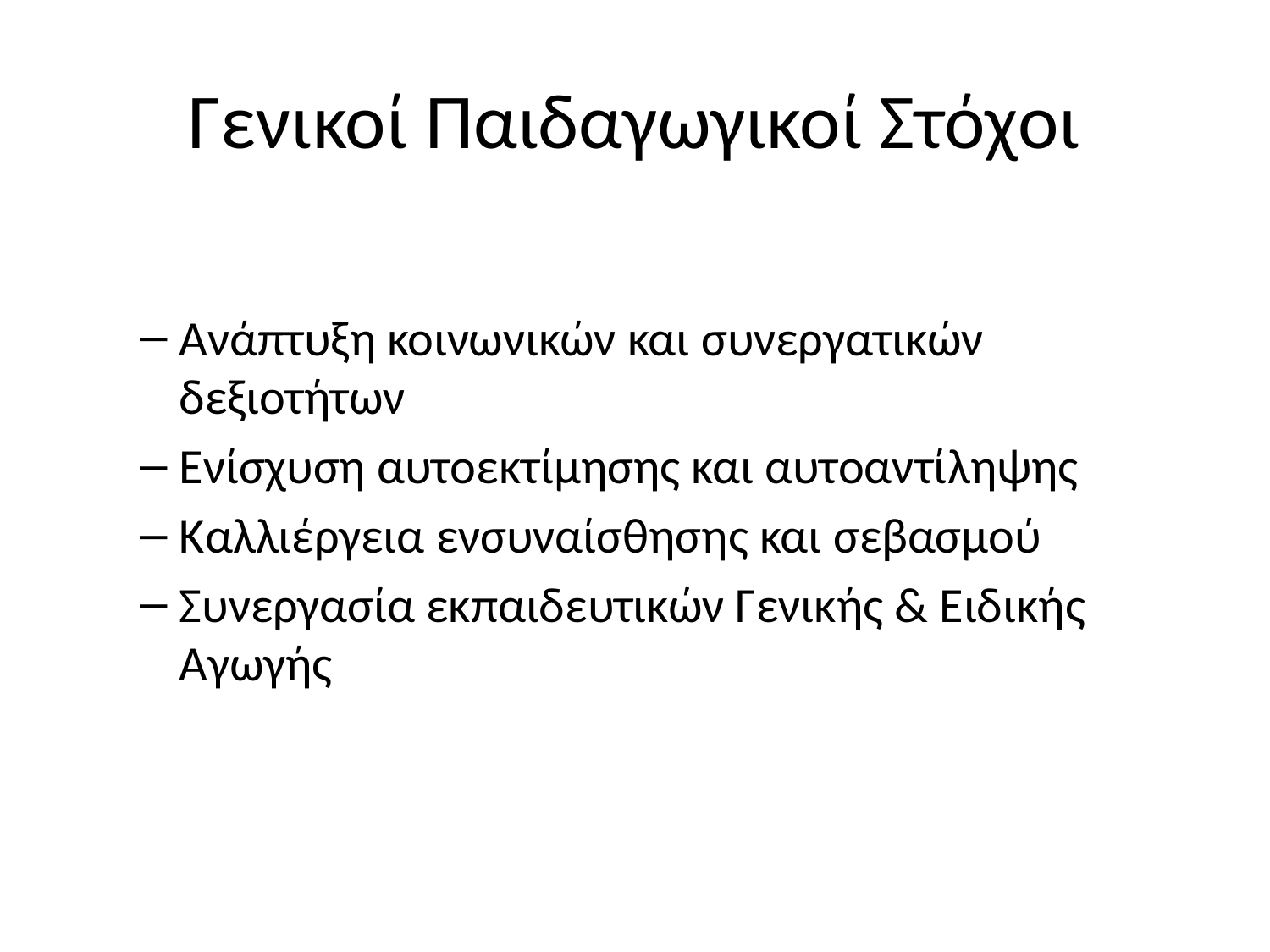

# Γενικοί Παιδαγωγικοί Στόχοι

Ανάπτυξη κοινωνικών και συνεργατικών δεξιοτήτων
Ενίσχυση αυτοεκτίμησης και αυτοαντίληψης
Καλλιέργεια ενσυναίσθησης και σεβασμού
Συνεργασία εκπαιδευτικών Γενικής & Ειδικής Αγωγής